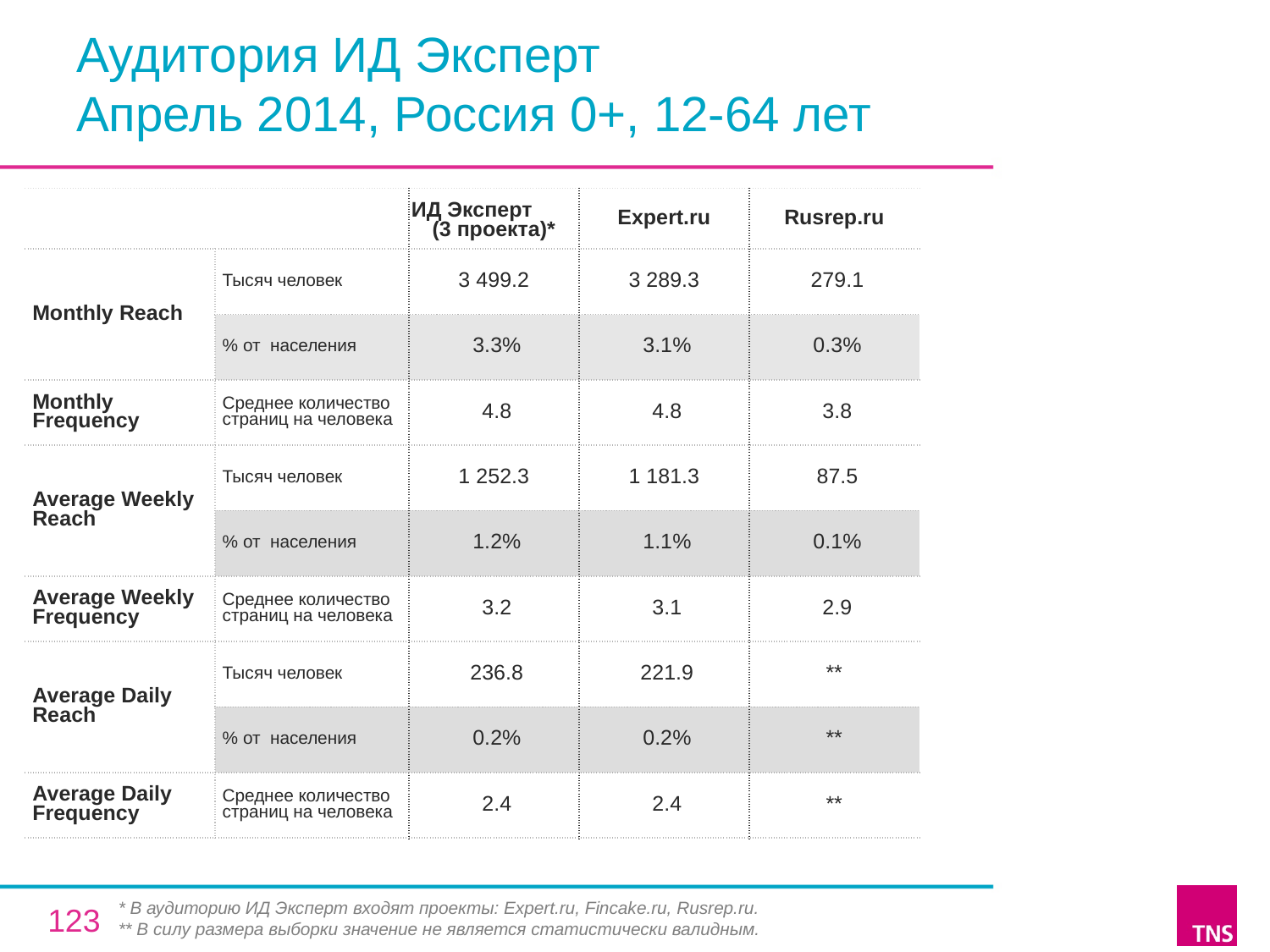

# Аудитория ИД Эксперт Апрель 2014, Россия 0+, 12-64 лет
|  |  | ИД Эксперт (3 проекта)\* | Expert.ru | Rusrep.ru |
| --- | --- | --- | --- | --- |
| Monthly Reach | Тысяч человек | 3 499.2 | 3 289.3 | 279.1 |
|  | % от населения | 3.3% | 3.1% | 0.3% |
| Monthly Frequency | Среднее количество страниц на человека | 4.8 | 4.8 | 3.8 |
| Average Weekly Reach | Тысяч человек | 1 252.3 | 1 181.3 | 87.5 |
|  | % от населения | 1.2% | 1.1% | 0.1% |
| Average Weekly Frequency | Среднее количество страниц на человека | 3.2 | 3.1 | 2.9 |
| Average Daily Reach | Тысяч человек | 236.8 | 221.9 | \*\* |
|  | % от населения | 0.2% | 0.2% | \*\* |
| Average Daily Frequency | Среднее количество страниц на человека | 2.4 | 2.4 | \*\* |
* В аудиторию ИД Эксперт входят проекты: Expert.ru, Fincake.ru, Rusrep.ru.
** В силу размера выборки значение не является статистически валидным.
123